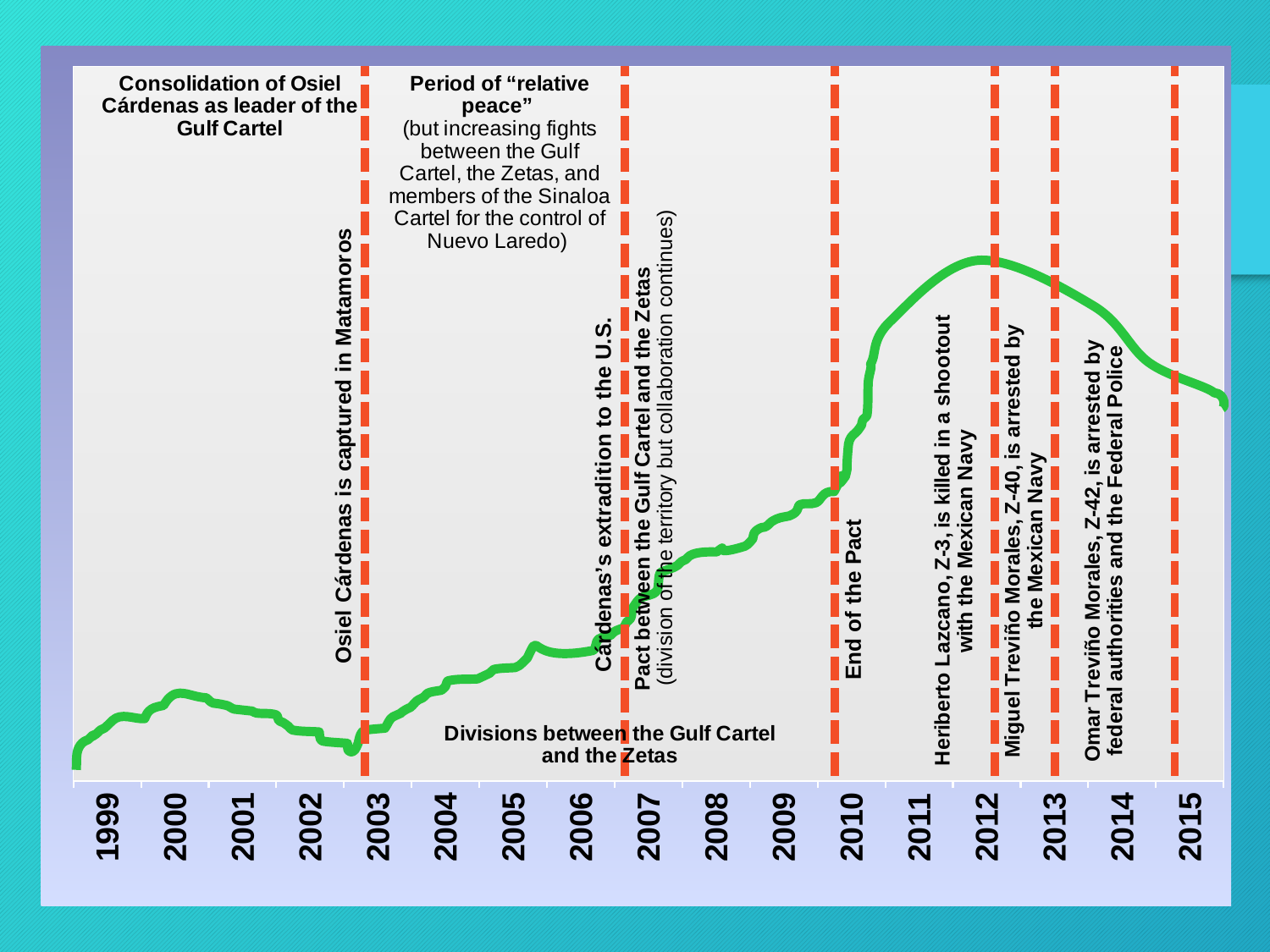

### Chart

| Category | Series 1 |
|---|---|
| 1999 | None |
| 2000 | None |
| 2001 | None |
| 2002 | None |
| 2003 | None |
| 2004 | 0.0 |
| 2005 | None |
| 2006 | None |
| 2007 | None |
| 2008 | None |
| 2009 | None |
| 2010 | None |
| 2011 | None |
| 2012 | None |
| 2013 | None |
| 2014 | None |
| 2015 | None |